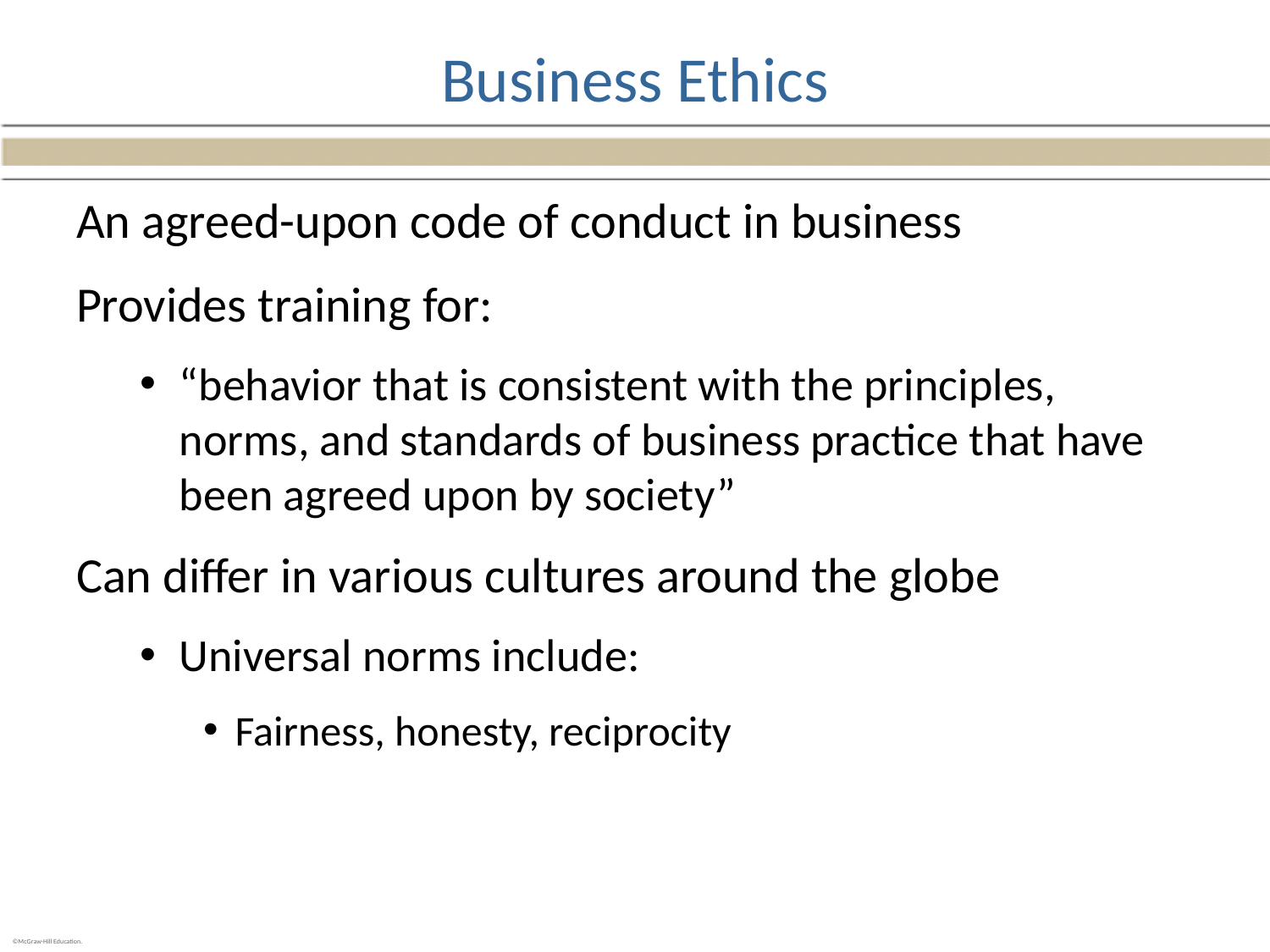

# Business Ethics
An agreed-upon code of conduct in business
Provides training for:
“behavior that is consistent with the principles, norms, and standards of business practice that have been agreed upon by society”
Can differ in various cultures around the globe
Universal norms include:
Fairness, honesty, reciprocity